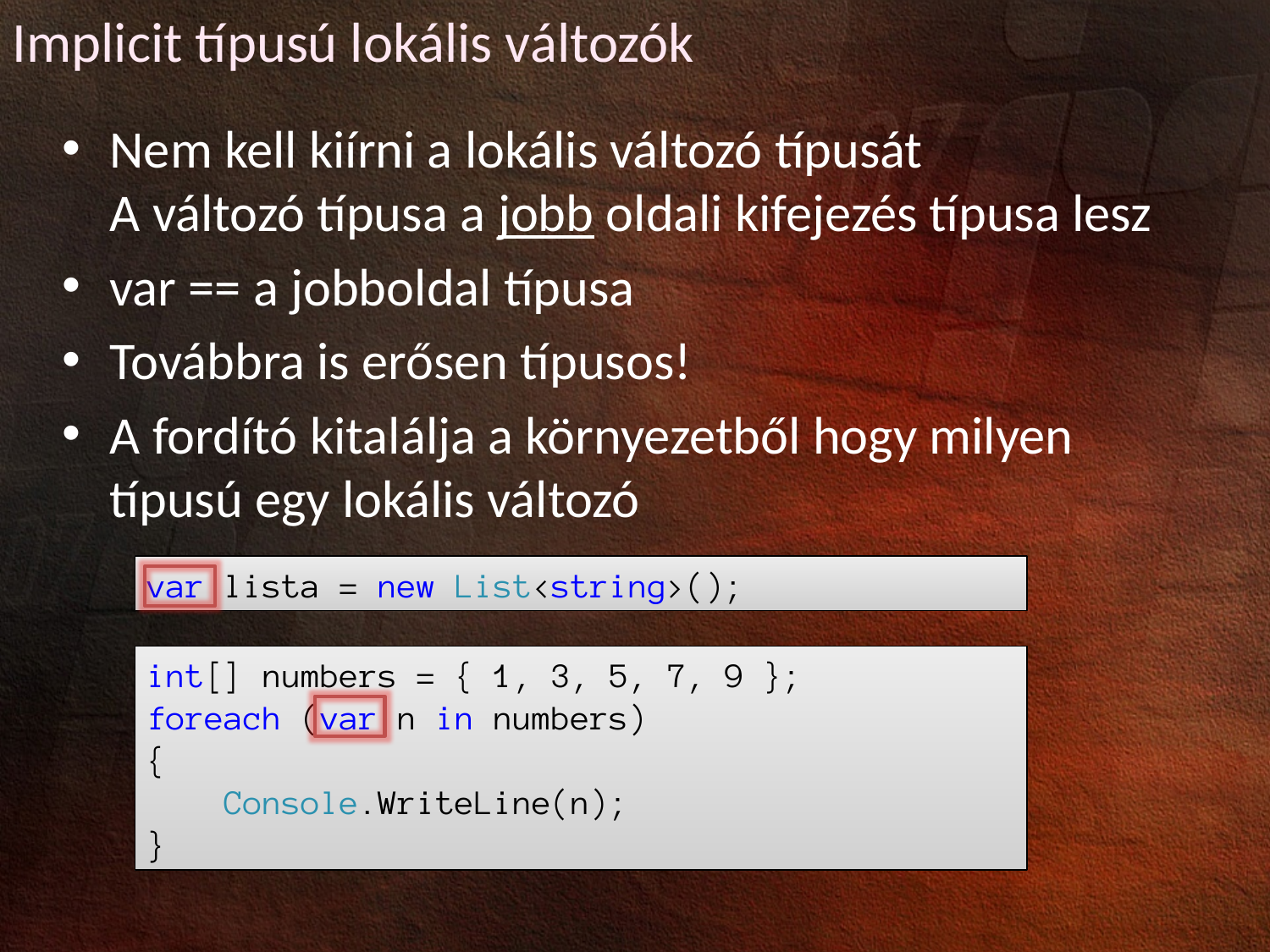

Implicit típusú lokális változók
Nem kell kiírni a lokális változó típusát
A változó típusa a jobb oldali kifejezés típusa lesz
var == a jobboldal típusa
Továbbra is erősen típusos!
A fordító kitalálja a környezetből hogy milyen típusú egy lokális változó
var lista = new List<string>();

int[] numbers = { 1, 3, 5, 7, 9 };
foreach (var n in numbers)
{
    Console.WriteLine(n);
}